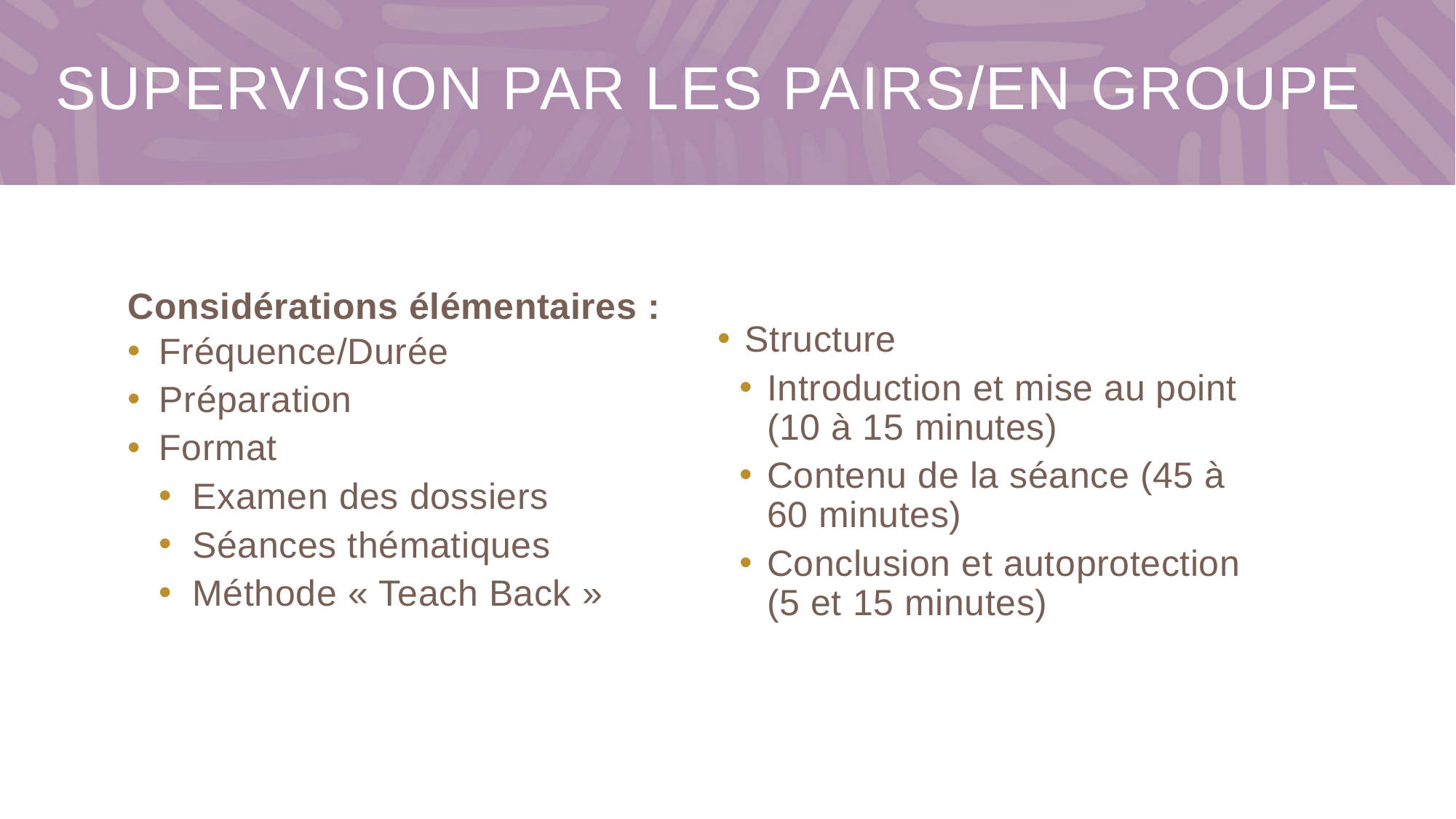

# Supervision par les pairs/en groupe
Considérations élémentaires :
Fréquence/Durée
Préparation
Format
Examen des dossiers
Séances thématiques
Méthode « Teach Back »

Structure
Introduction et mise au point (10 à 15 minutes)
Contenu de la séance (45 à 60 minutes)
Conclusion et autoprotection (5 et 15 minutes)